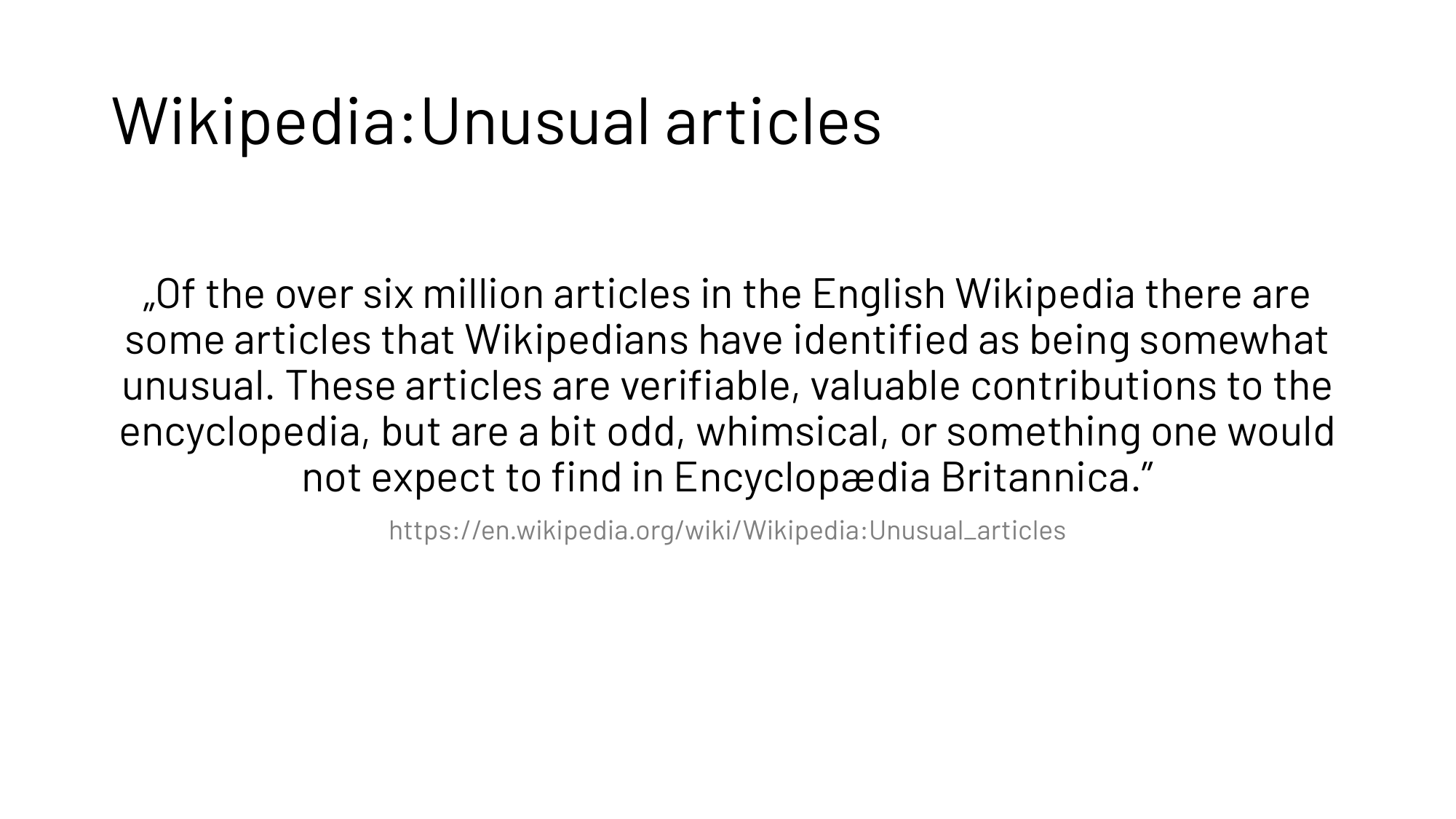

# Wikipedia:Unusual articles
„Of the over six million articles in the English Wikipedia there are some articles that Wikipedians have identified as being somewhat unusual. These articles are verifiable, valuable contributions to the encyclopedia, but are a bit odd, whimsical, or something one would not expect to find in Encyclopædia Britannica.”
https://en.wikipedia.org/wiki/Wikipedia:Unusual_articles